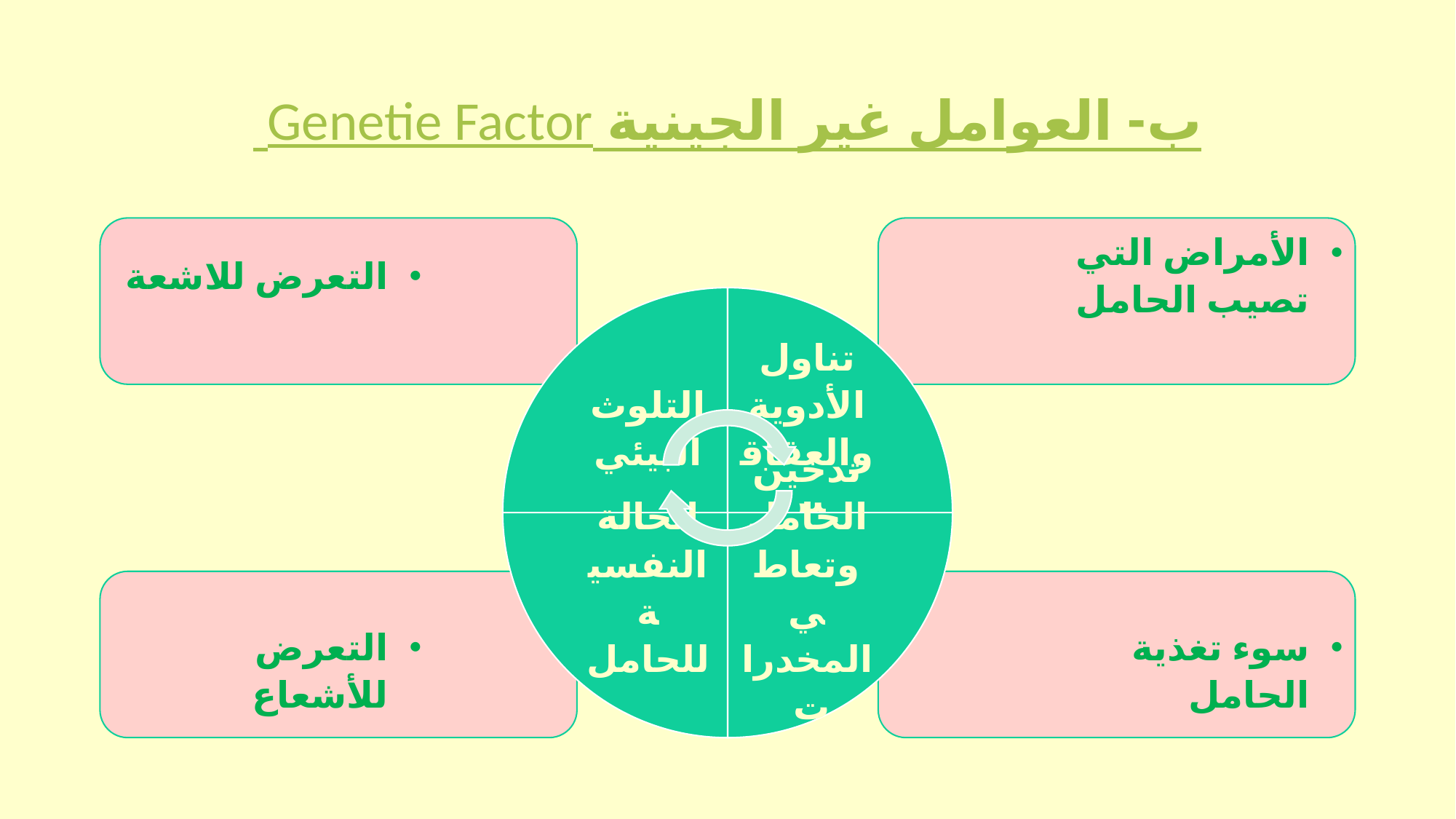

# ب- العوامل غير الجينية Genetie Factor
سوء تغذية الحامل